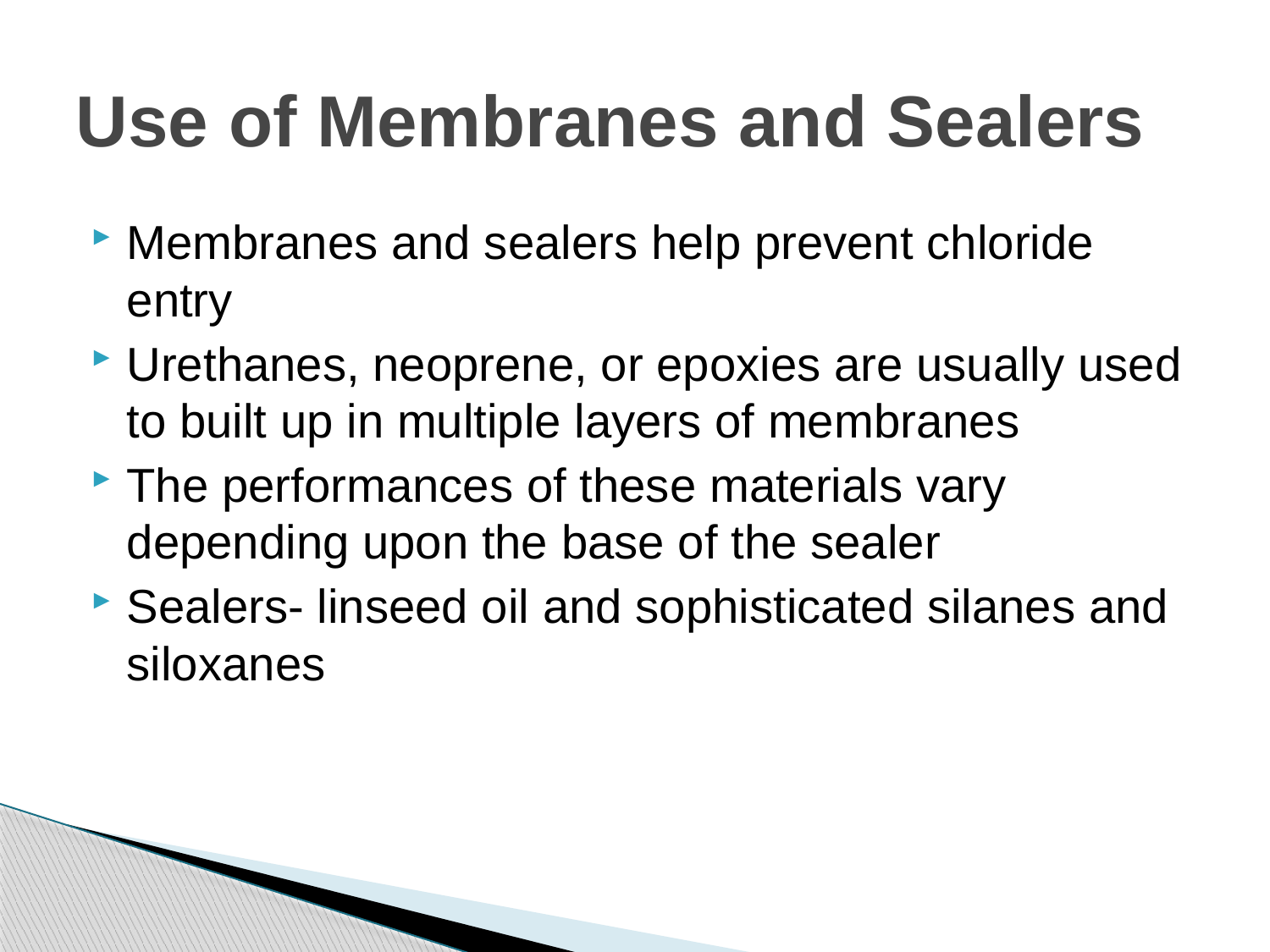

# Use of Membranes and Sealers
Membranes and sealers help prevent chloride entry
Urethanes, neoprene, or epoxies are usually used to built up in multiple layers of membranes
The performances of these materials vary depending upon the base of the sealer
Sealers- linseed oil and sophisticated silanes and siloxanes